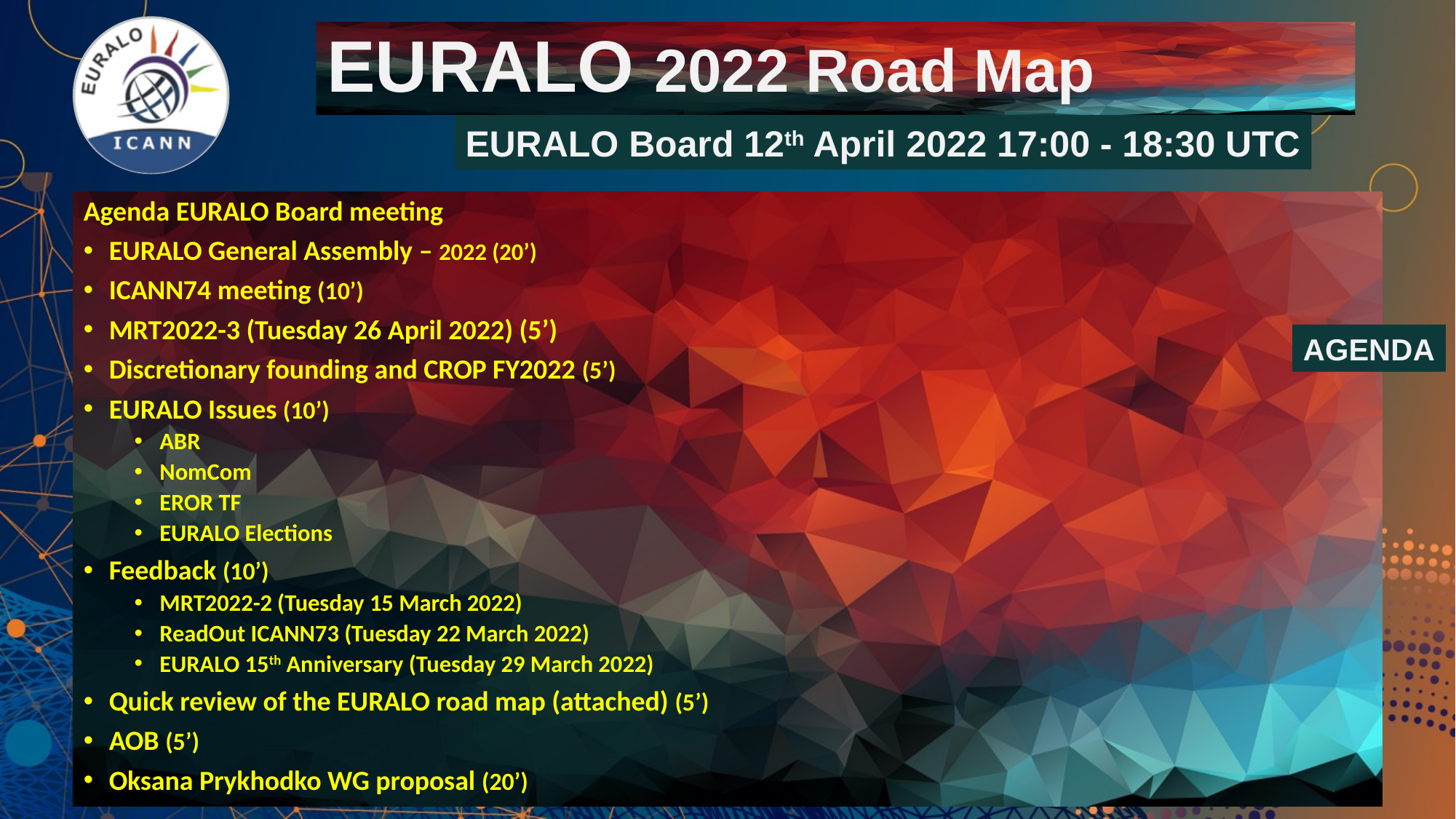

# EURALO 2022 Road Map
EURALO Board 12th April 2022 17:00 - 18:30 UTC

Agenda EURALO Board meeting
EURALO General Assembly – 2022 (20’)
ICANN74 meeting (10’)
MRT2022-3 (Tuesday 26 April 2022) (5’)
Discretionary founding and CROP FY2022 (5’)
EURALO Issues (10’)
ABR
NomCom
EROR TF
EURALO Elections
Feedback (10’)
MRT2022-2 (Tuesday 15 March 2022)
ReadOut ICANN73 (Tuesday 22 March 2022)
EURALO 15th Anniversary (Tuesday 29 March 2022)
Quick review of the EURALO road map (attached) (5’)
AOB (5’)
Oksana Prykhodko WG proposal (20’)

AGENDA